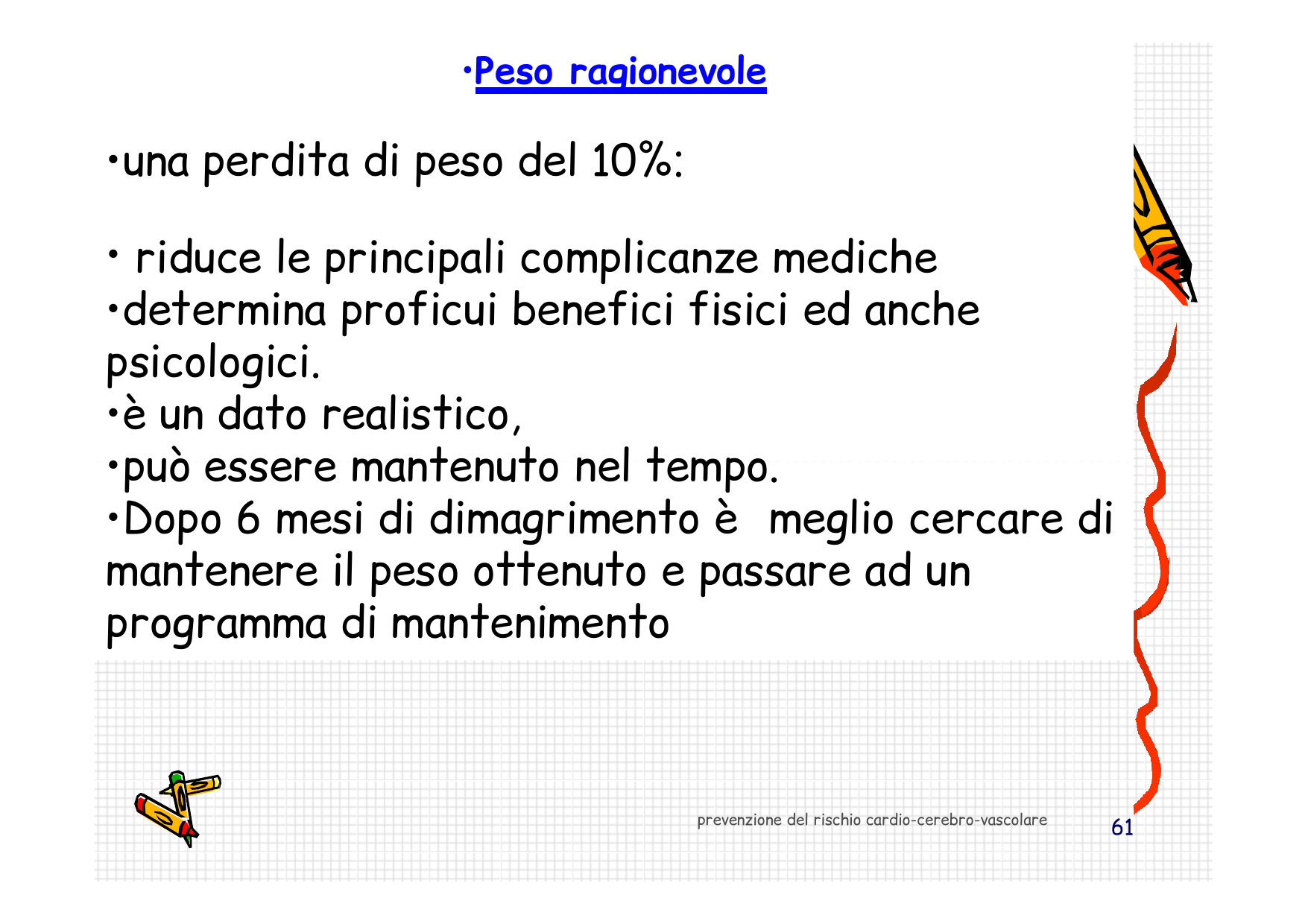

# •Peso ragionevole

Provincia Milano 1

•una perdita di peso del 10%:

riduce le principali complicanze mediche
•determina proficui benefici fisici ed anche psicologici.
•è un dato realistico,
•può essere mantenuto nel tempo.
•Dopo 6 mesi di dimagrimento è	meglio cercare di mantenere il peso ottenuto e passare ad un programma di mantenimento

prevenzione del rischio cardio-cerebro-vascolare

61